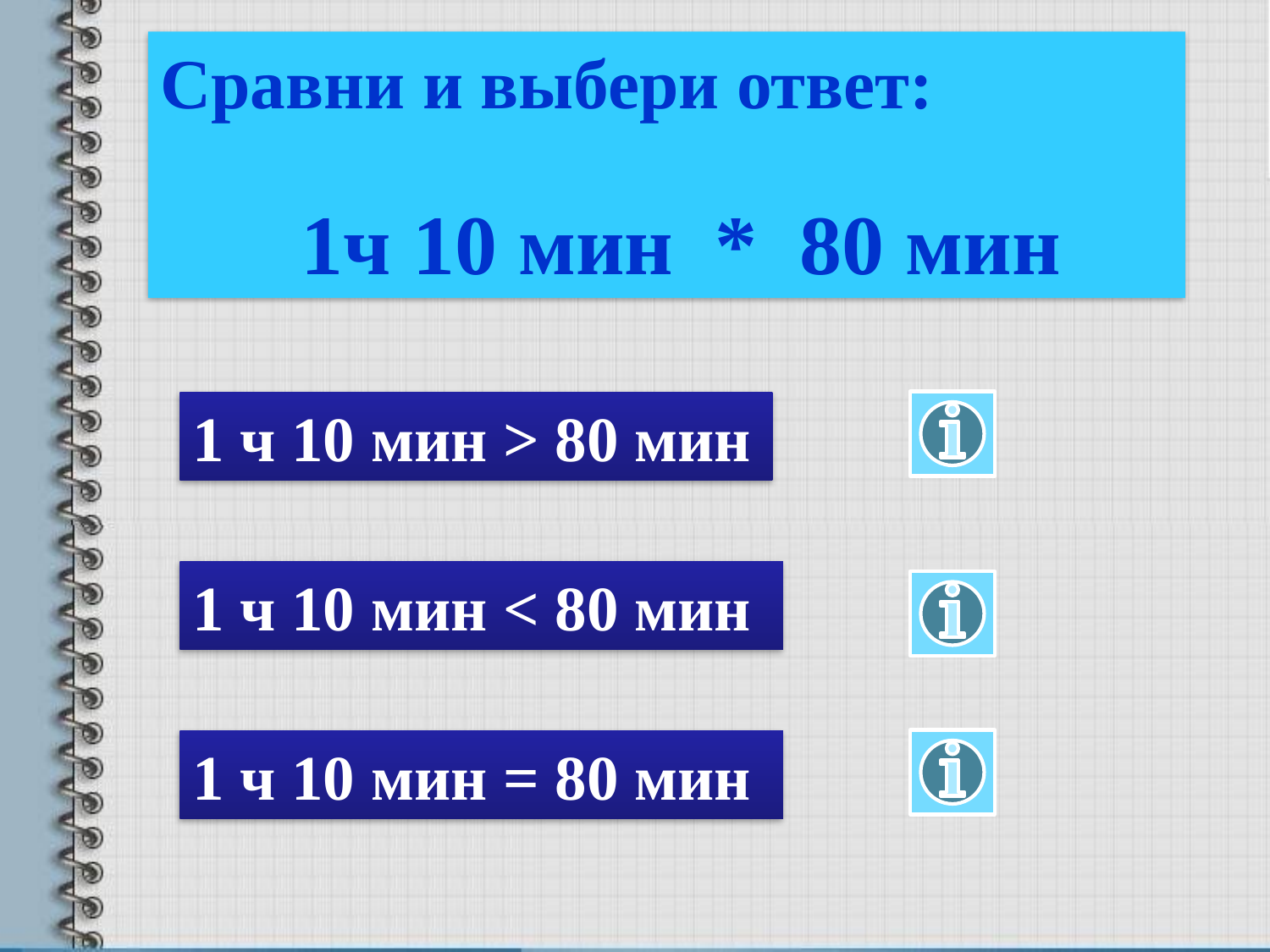

Сравни и выбери ответ:

        1ч 10 мин  *  80 мин
1 ч 10 мин > 80 мин

1 ч 10 мин < 80 мин

1 ч 10 мин = 80 мин